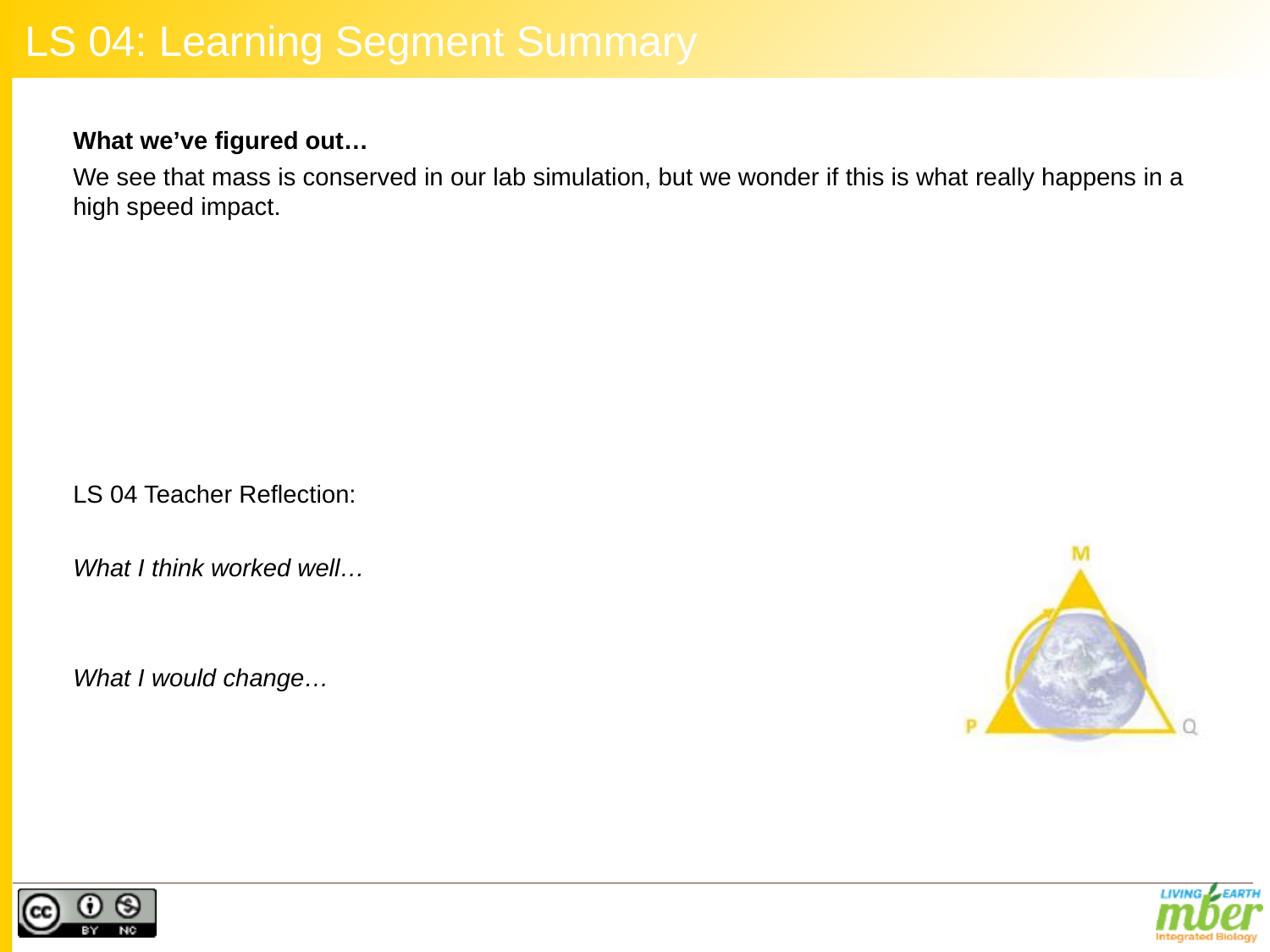

# LS 04: Learning Segment Summary
What we’ve figured out…
We see that mass is conserved in our lab simulation, but we wonder if this is what really happens in a high speed impact.

LS 04 Teacher Reflection:

What I think worked well…

What I would change…